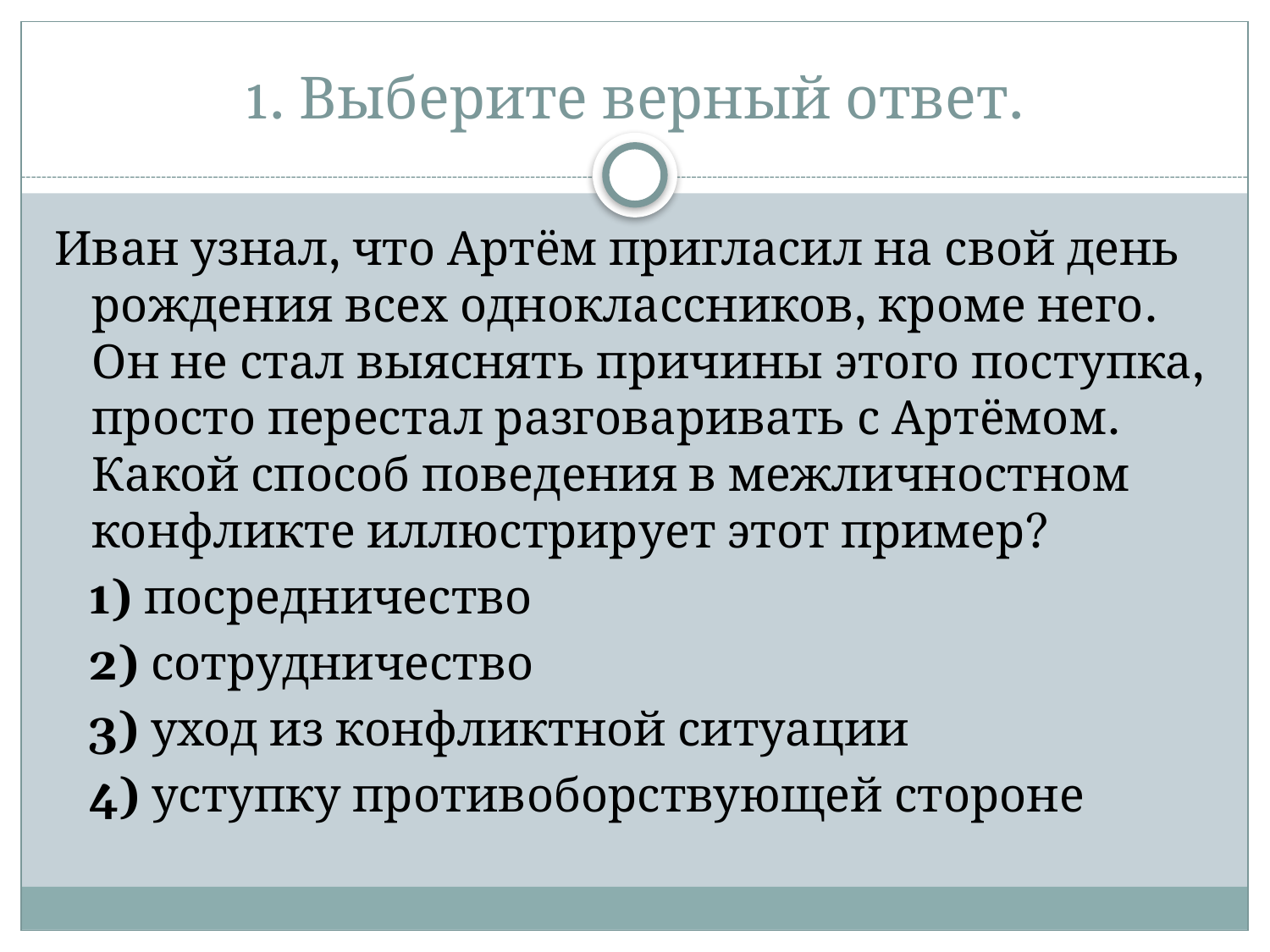

# 1. Выберите верный ответ.
Иван узнал, что Артём пригласил на свой день рождения всех одноклассников, кроме него. Он не стал выяснять причины этого поступка, просто перестал разговаривать с Артёмом. Какой способ поведения в межличностном конфликте иллюстрирует этот пример?
   1) посредничество
   2) сотрудничество
   3) уход из конфликтной ситуации
   4) уступку противоборствующей стороне